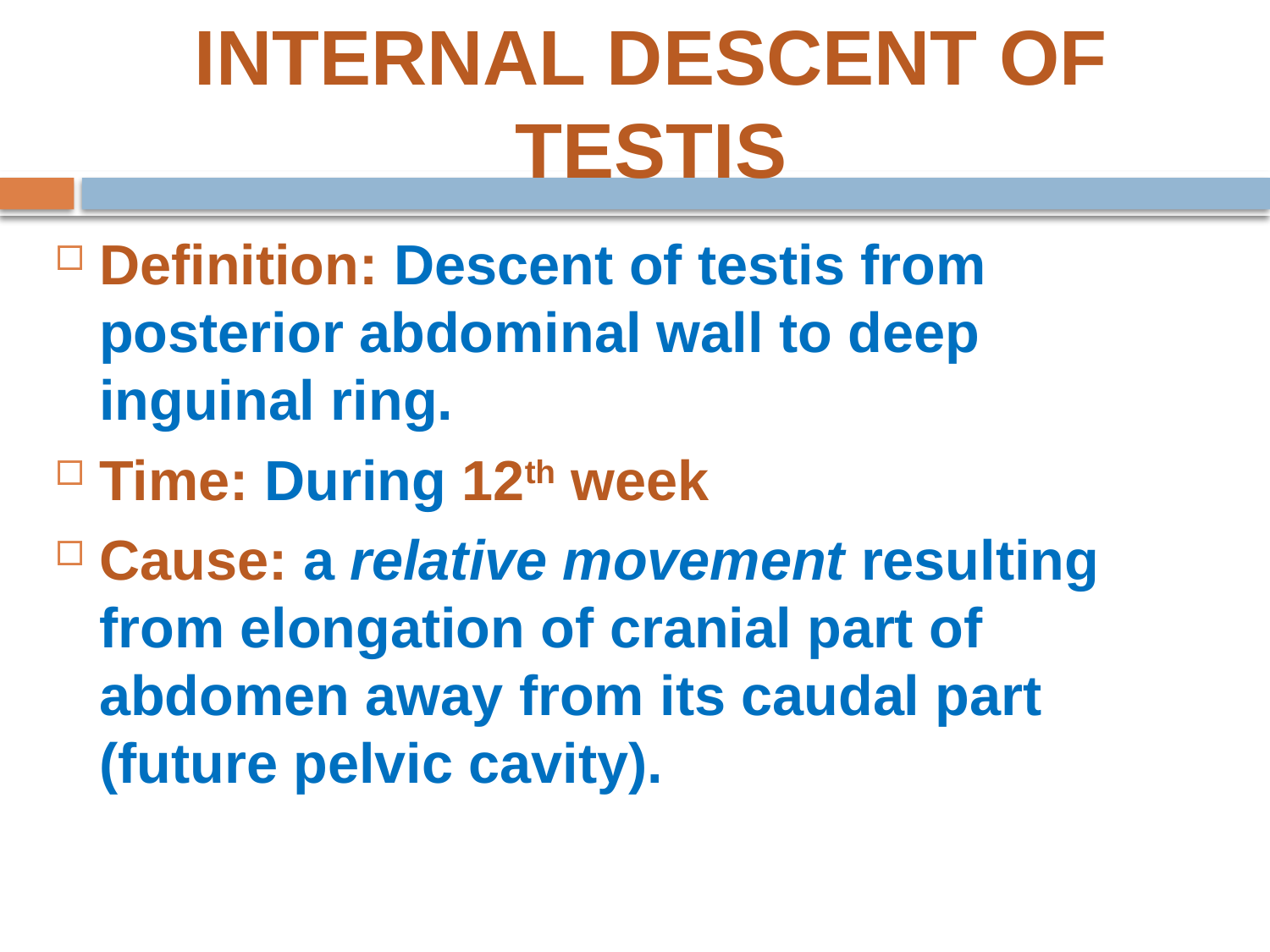

# INTERNAL DESCENT OF TESTIS
Definition: Descent of testis from posterior abdominal wall to deep inguinal ring.
Time: During 12th week
Cause: a relative movement resulting from elongation of cranial part of abdomen away from its caudal part (future pelvic cavity).